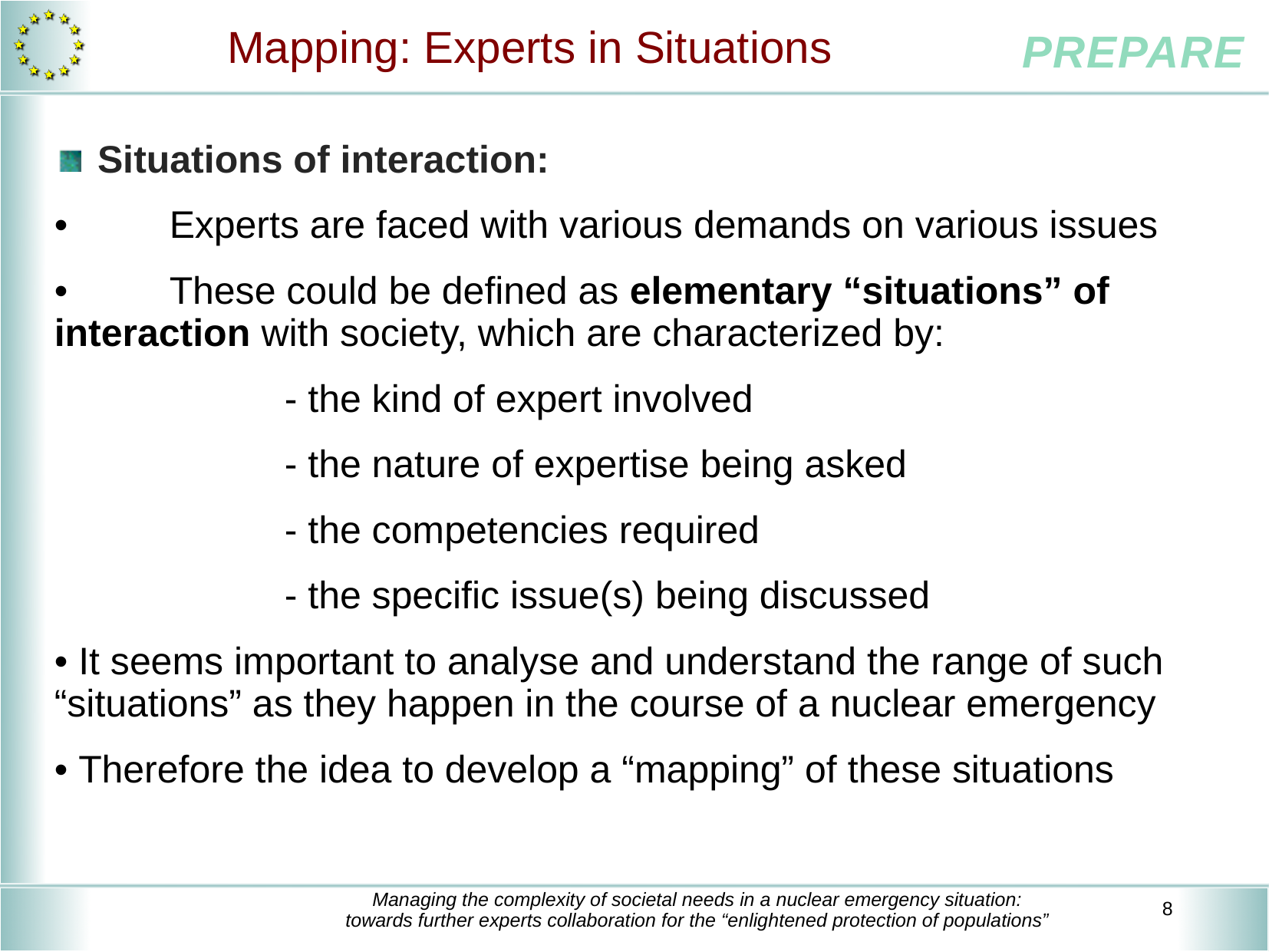

# Mapping: Experts in Situations
Situations of interaction:
•	Experts are faced with various demands on various issues
•	These could be defined as elementary “situations” of interaction with society, which are characterized by:
		- the kind of expert involved
		- the nature of expertise being asked
		- the competencies required
		- the specific issue(s) being discussed
• It seems important to analyse and understand the range of such “situations” as they happen in the course of a nuclear emergency
• Therefore the idea to develop a “mapping” of these situations